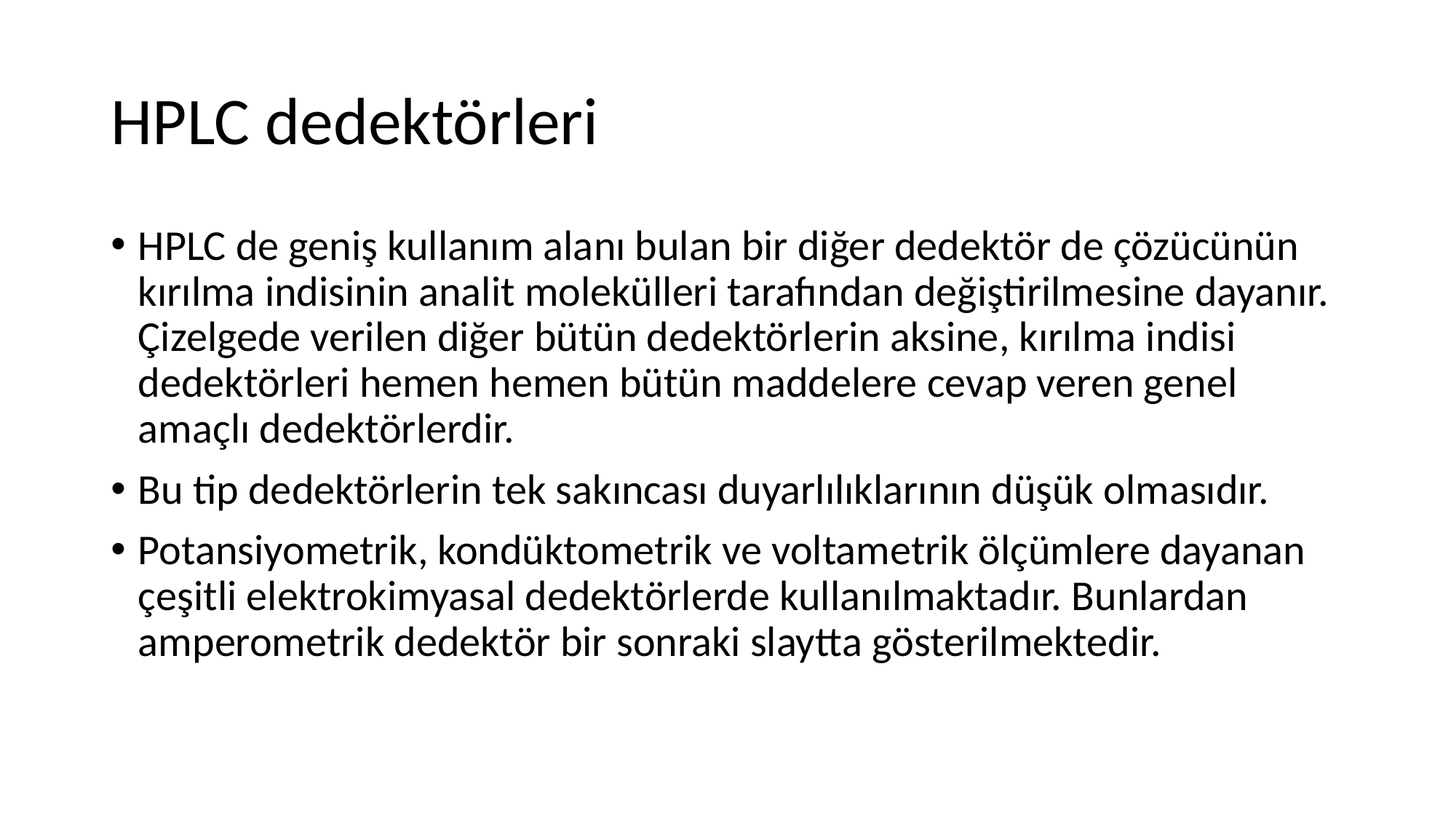

# HPLC dedektörleri
HPLC de geniş kullanım alanı bulan bir diğer dedektör de çözücünün kırılma indisinin analit molekülleri tarafından değiştirilmesine dayanır. Çizelgede verilen diğer bütün dedektörlerin aksine, kırılma indisi dedektörleri hemen hemen bütün maddelere cevap veren genel amaçlı dedektörlerdir.
Bu tip dedektörlerin tek sakıncası duyarlılıklarının düşük olmasıdır.
Potansiyometrik, kondüktometrik ve voltametrik ölçümlere dayanan çeşitli elektrokimyasal dedektörlerde kullanılmaktadır. Bunlardan amperometrik dedektör bir sonraki slaytta gösterilmektedir.